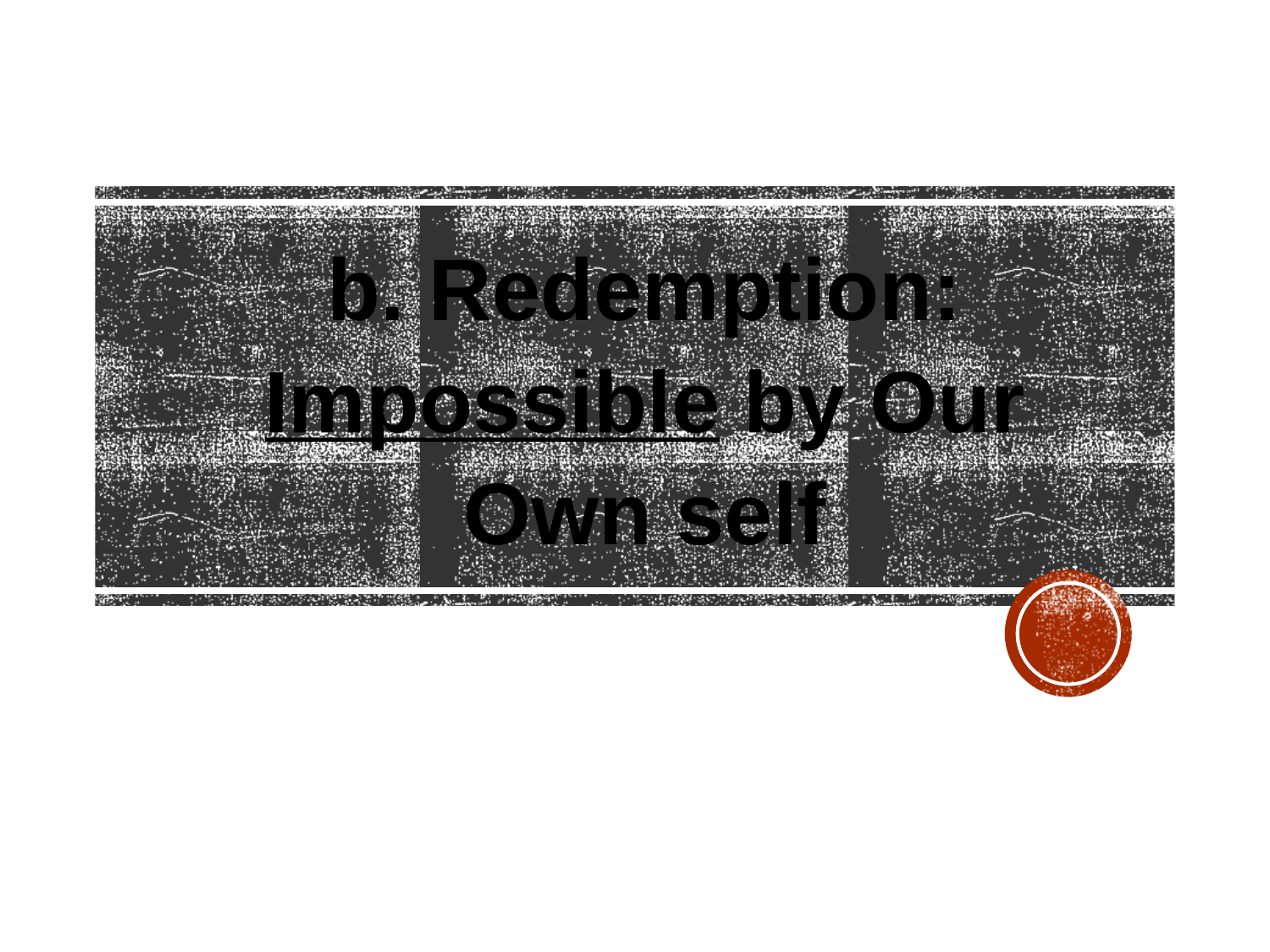

b. Redemption:
Impossible by Our
Own self